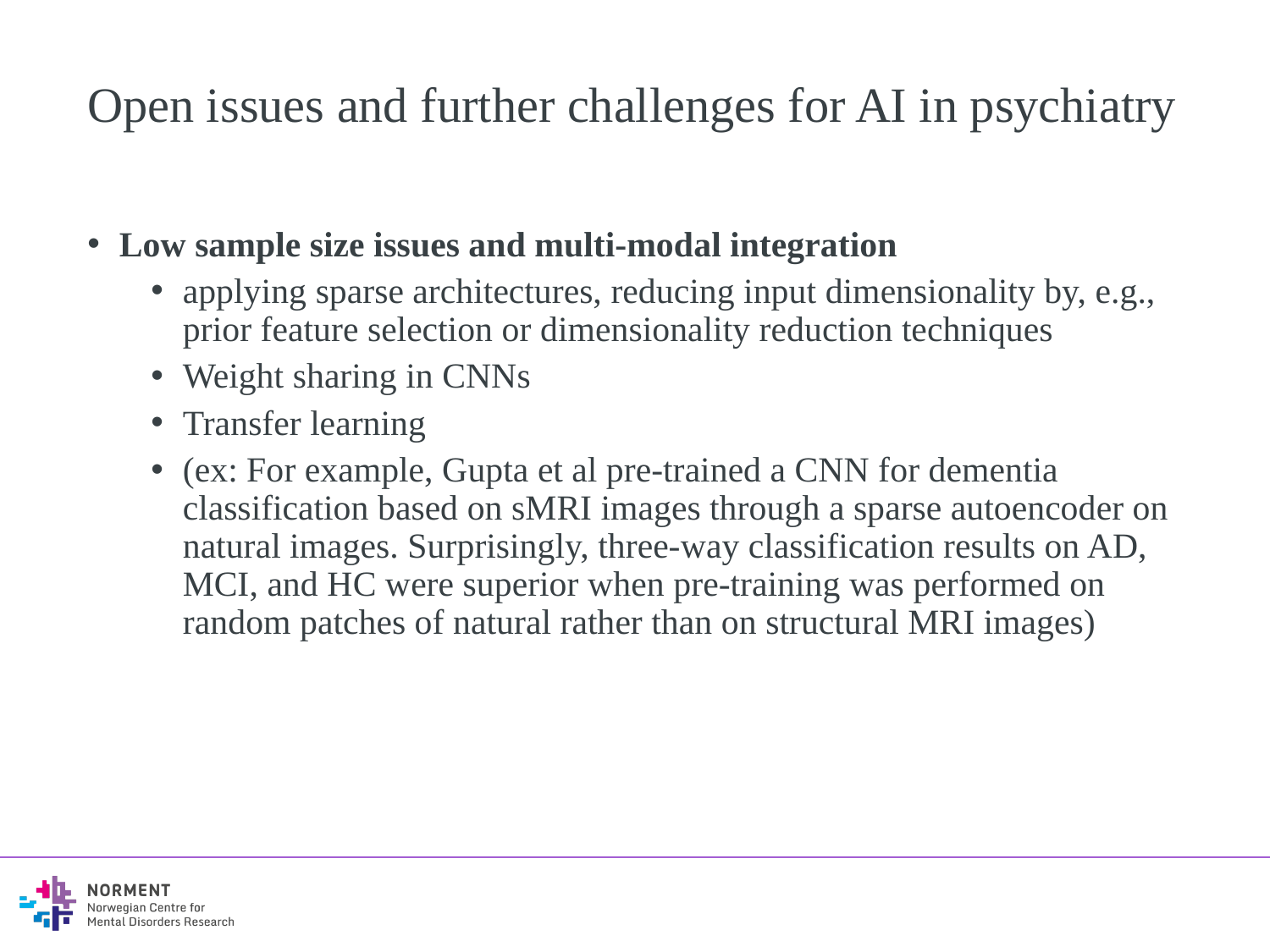

# Open issues and further challenges for AI in psychiatry
Low sample size issues and multi-modal integration
applying sparse architectures, reducing input dimensionality by, e.g., prior feature selection or dimensionality reduction techniques
Weight sharing in CNNs
Transfer learning
(ex: For example, Gupta et al pre-trained a CNN for dementia classification based on sMRI images through a sparse autoencoder on natural images. Surprisingly, three-way classification results on AD, MCI, and HC were superior when pre-training was performed on random patches of natural rather than on structural MRI images)